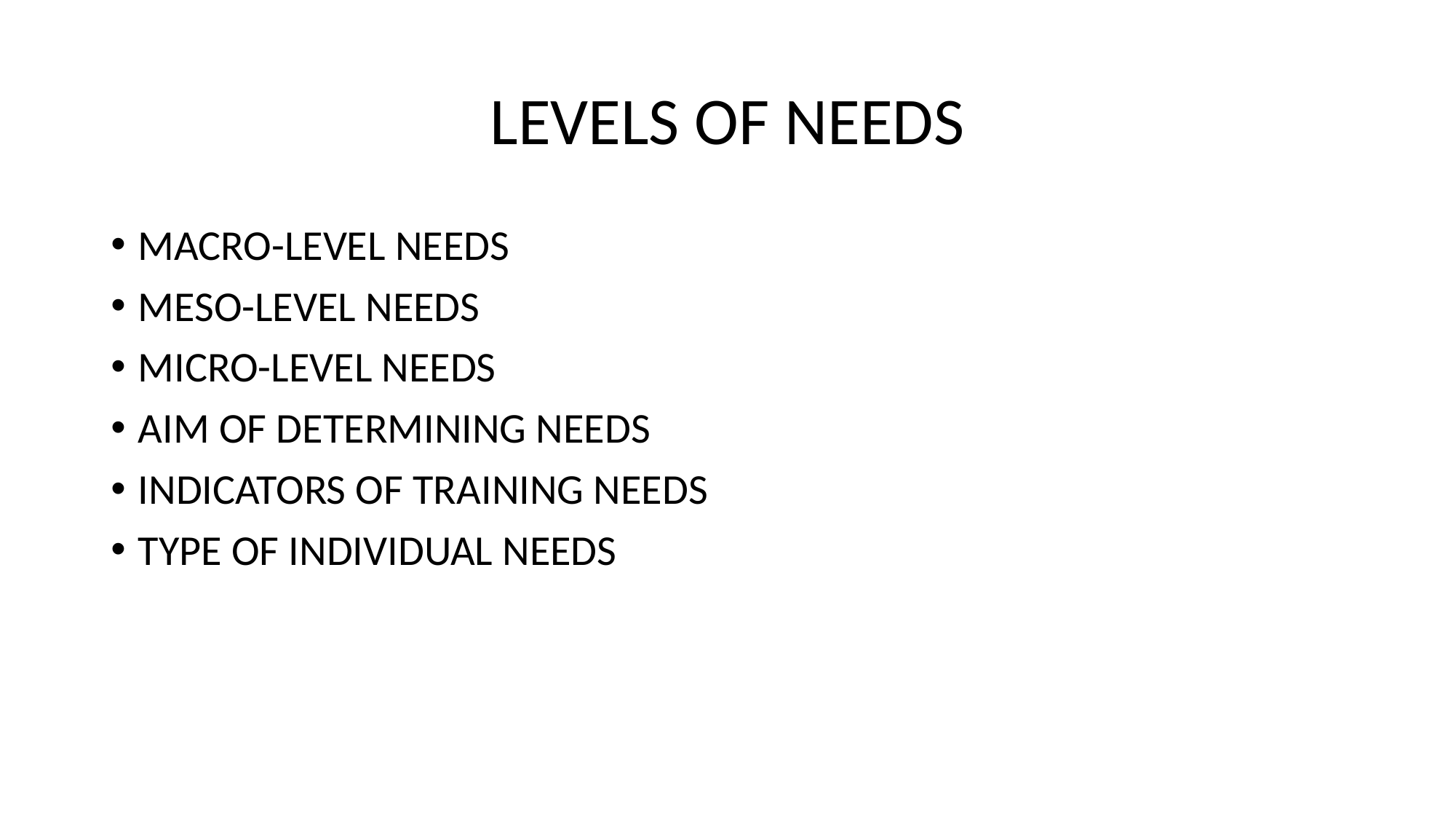

# LEVELS OF NEEDS
MACRO-LEVEL NEEDS
MESO-LEVEL NEEDS
MICRO-LEVEL NEEDS
AIM OF DETERMINING NEEDS
INDICATORS OF TRAINING NEEDS
TYPE OF INDIVIDUAL NEEDS